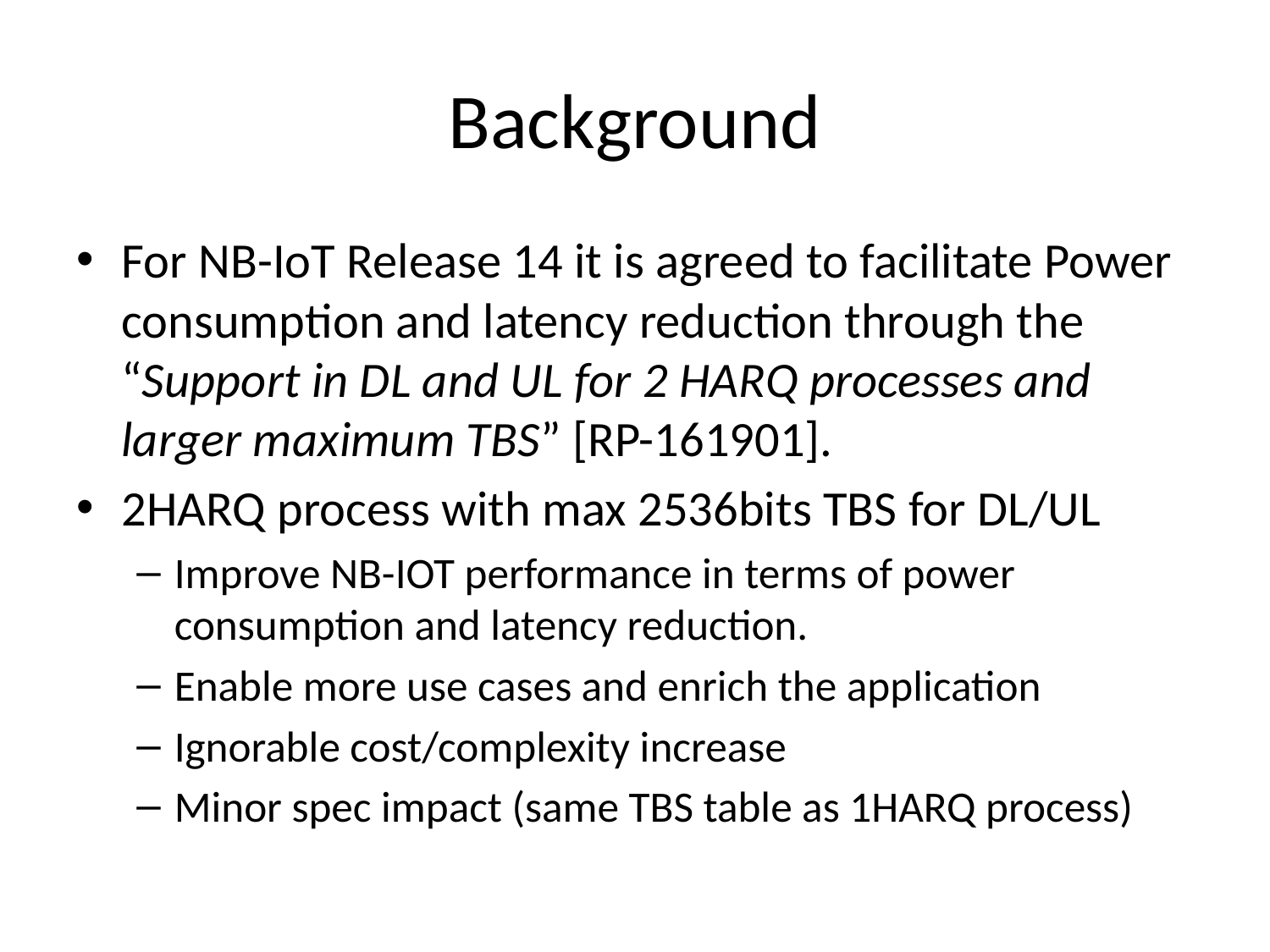

# Background
For NB-IoT Release 14 it is agreed to facilitate Power consumption and latency reduction through the “Support in DL and UL for 2 HARQ processes and larger maximum TBS” [RP-161901].
2HARQ process with max 2536bits TBS for DL/UL
Improve NB-IOT performance in terms of power consumption and latency reduction.
Enable more use cases and enrich the application
Ignorable cost/complexity increase
Minor spec impact (same TBS table as 1HARQ process)